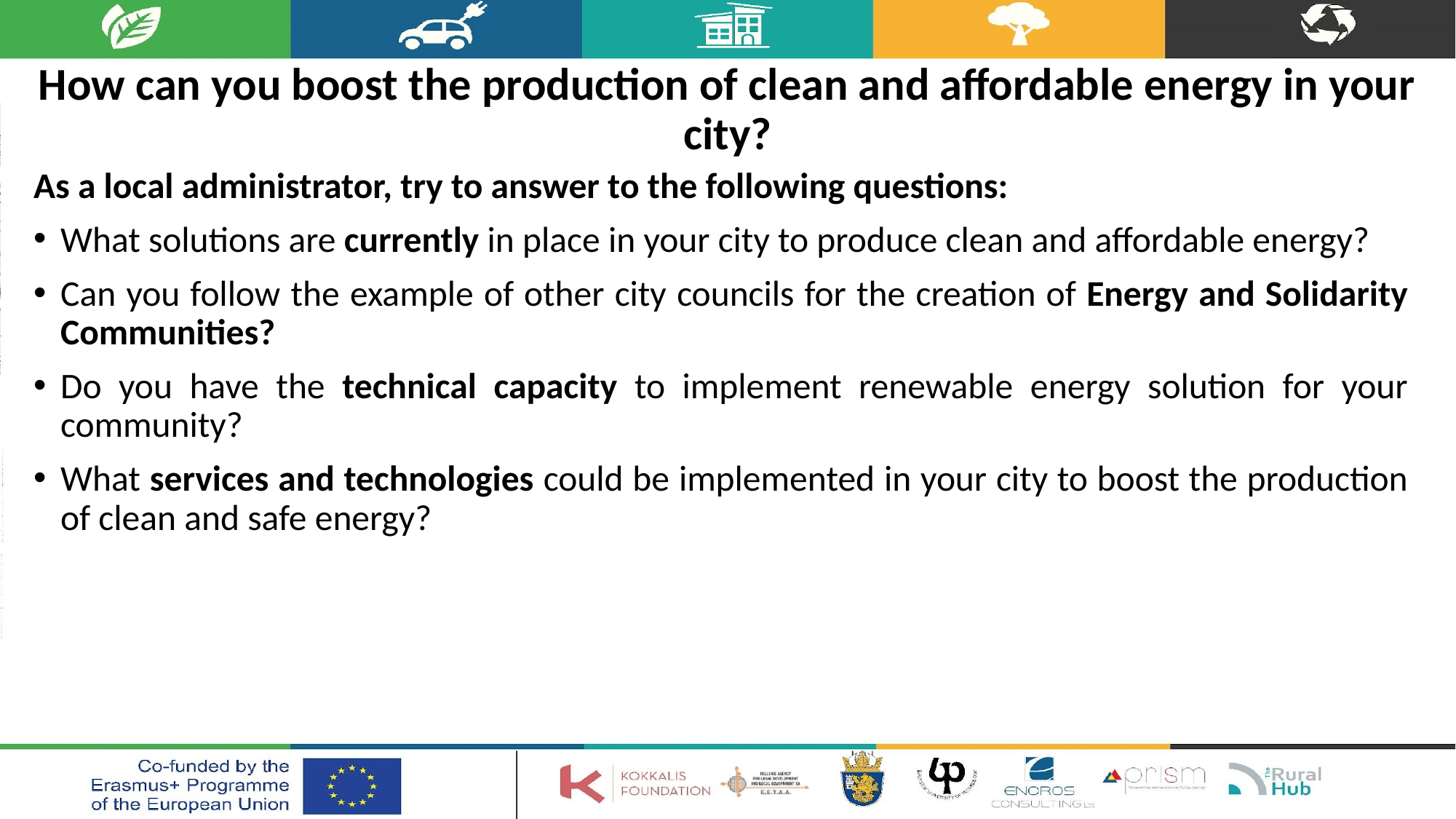

# How can you boost the production of clean and affordable energy in your city?
As a local administrator, try to answer to the following questions:
What solutions are currently in place in your city to produce clean and affordable energy?
Can you follow the example of other city councils for the creation of Energy and Solidarity Communities?
Do you have the technical capacity to implement renewable energy solution for your community?
What services and technologies could be implemented in your city to boost the production of clean and safe energy?